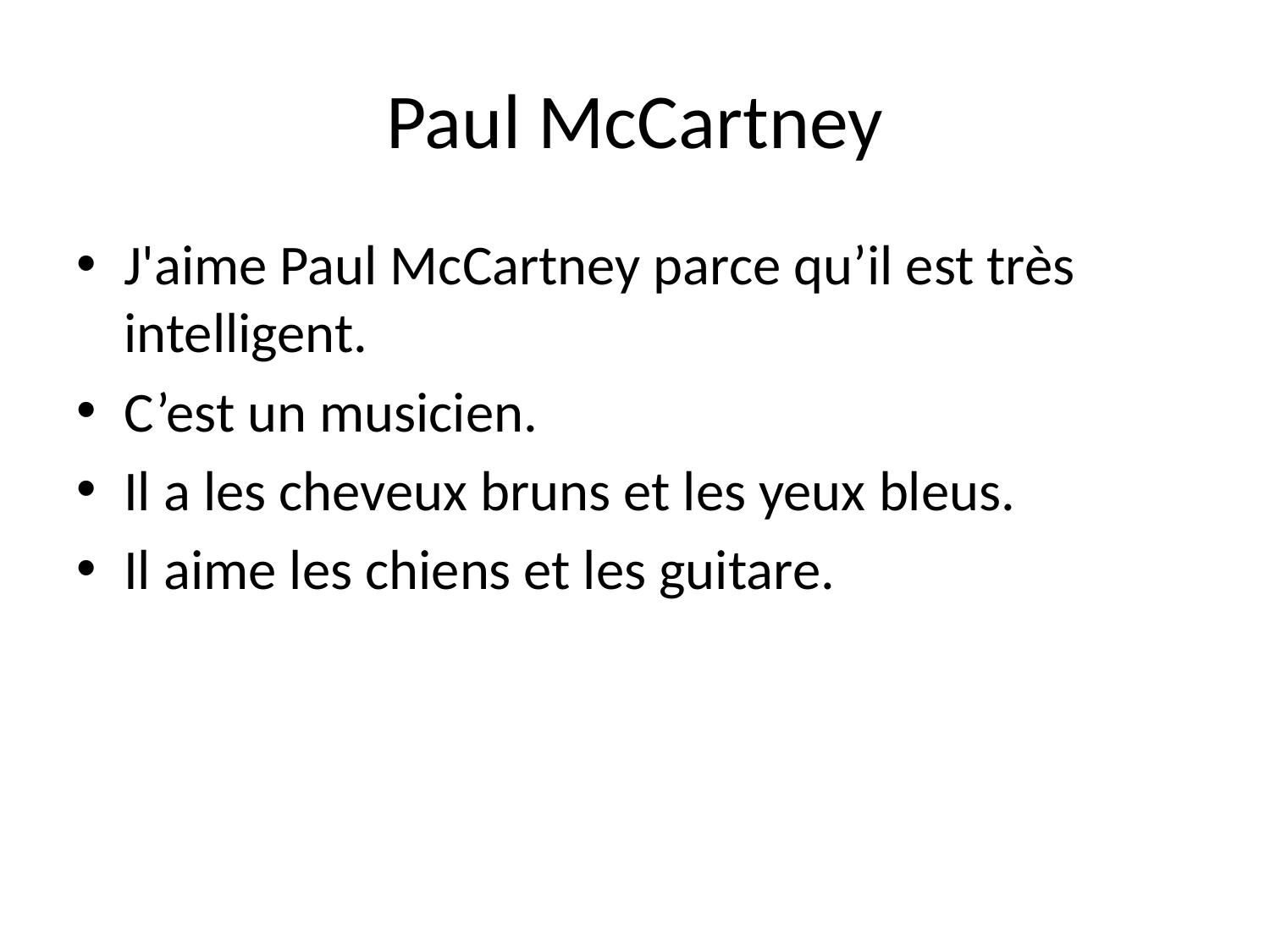

# Paul McCartney
J'aime Paul McCartney parce qu’il est très intelligent.
C’est un musicien.
Il a les cheveux bruns et les yeux bleus.
Il aime les chiens et les guitare.